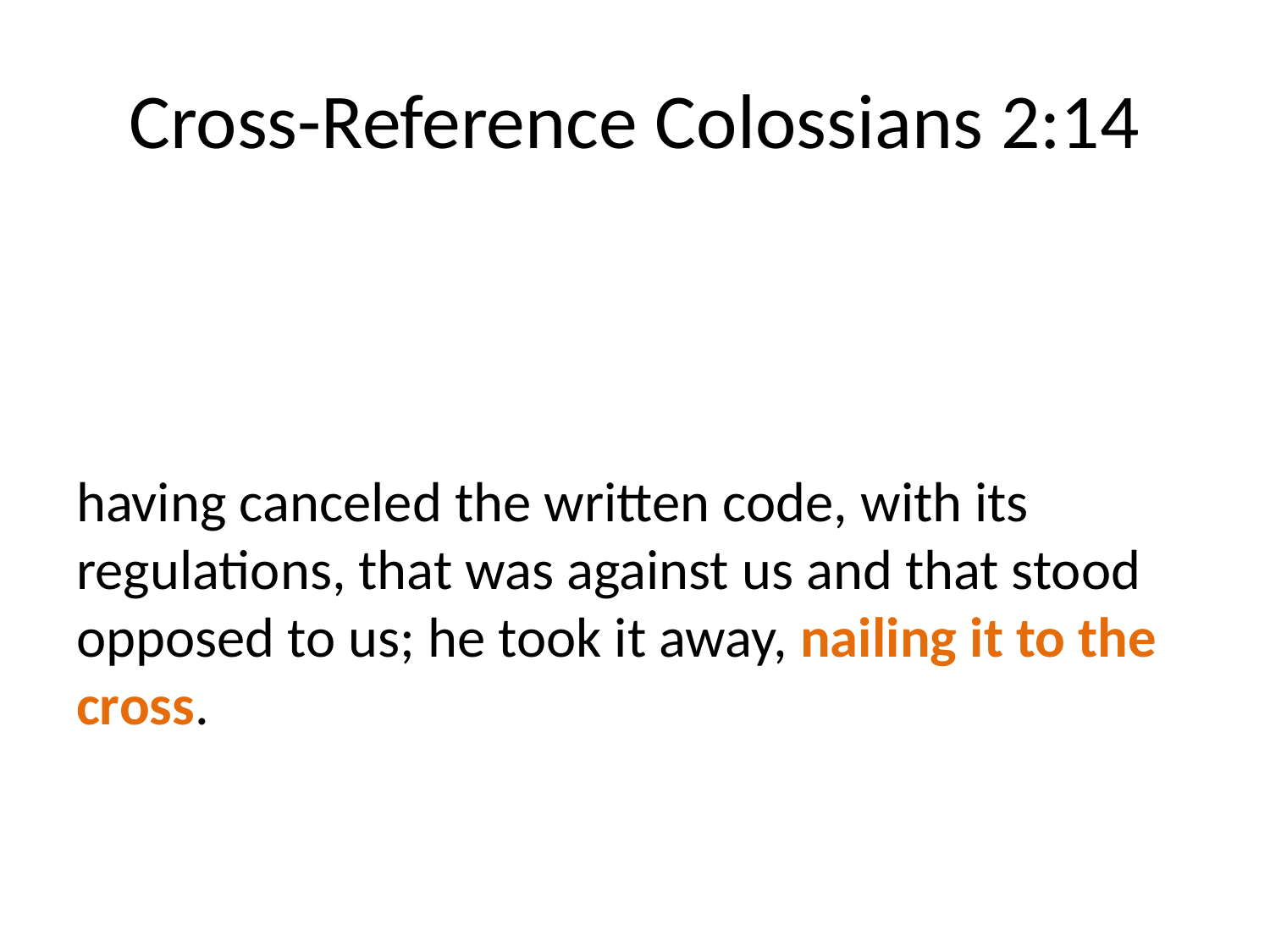

# Cross-Reference Colossians 2:14

having canceled the written code, with its regulations, that was against us and that stood opposed to us; he took it away, nailing it to the cross.